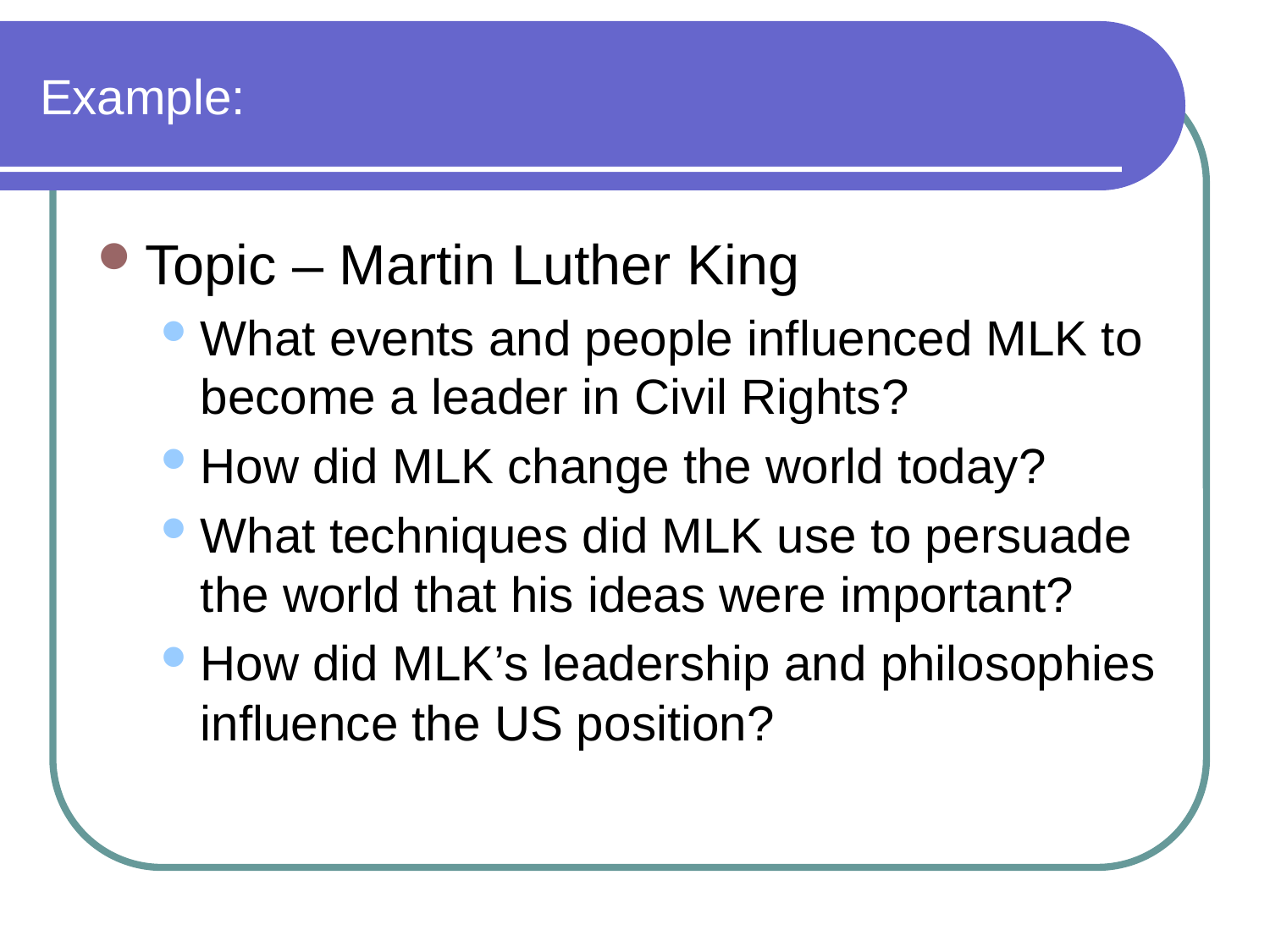

# Example:
Topic – Martin Luther King
What events and people influenced MLK to become a leader in Civil Rights?
How did MLK change the world today?
What techniques did MLK use to persuade the world that his ideas were important?
How did MLK’s leadership and philosophies influence the US position?